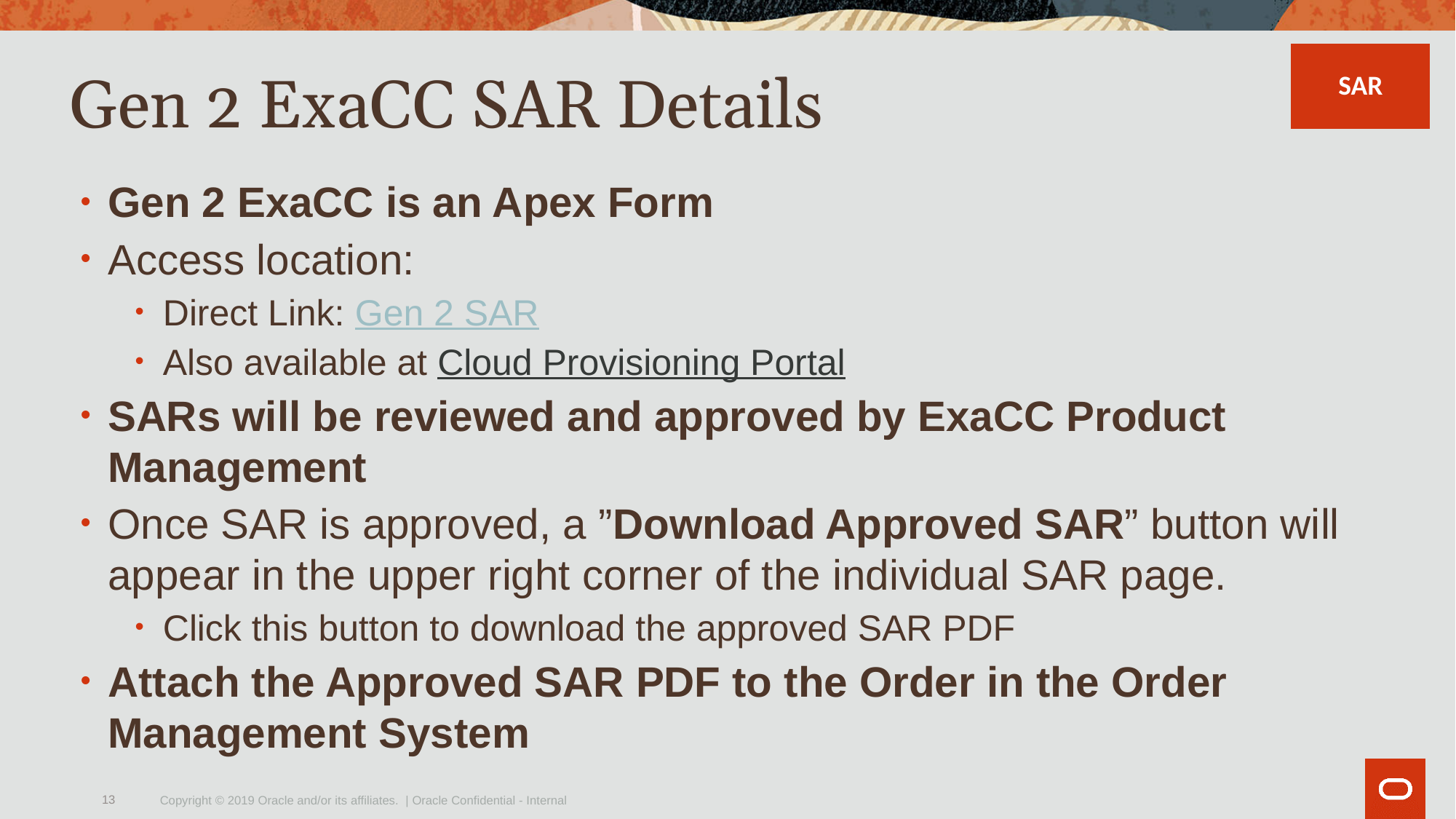

SAR
# Gen 2 ExaCC SAR Details
Gen 2 ExaCC is an Apex Form
Access location:
Direct Link: Gen 2 SAR
Also available at Cloud Provisioning Portal
SARs will be reviewed and approved by ExaCC Product Management
Once SAR is approved, a ”Download Approved SAR” button will appear in the upper right corner of the individual SAR page.
Click this button to download the approved SAR PDF
Attach the Approved SAR PDF to the Order in the Order Management System

13
Copyright © 2019 Oracle and/or its affiliates.  | Oracle Confidential - Internal